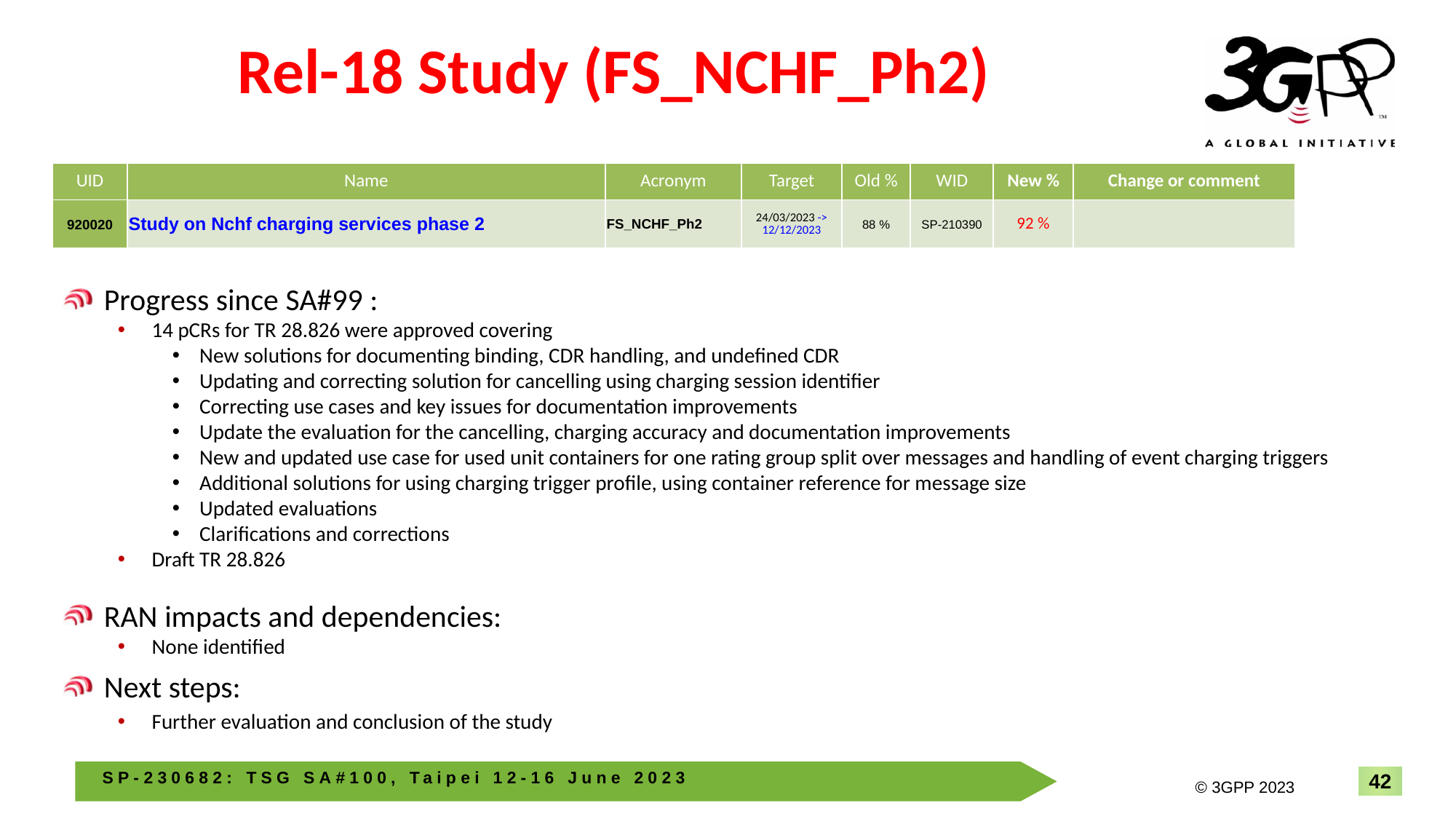

# Rel-18 Study (FS_NCHF_Ph2)
| UID | Name | Acronym | Target | Old % | WID | New % | Change or comment |
| --- | --- | --- | --- | --- | --- | --- | --- |
| 920020 | Study on Nchf charging services phase 2 | FS\_NCHF\_Ph2 | 24/03/2023 -> 12/12/2023 | 88 % | SP-210390 | 92 % |  |
Progress since SA#99 :
14 pCRs for TR 28.826 were approved covering
New solutions for documenting binding, CDR handling, and undefined CDR
Updating and correcting solution for cancelling using charging session identifier
Correcting use cases and key issues for documentation improvements
Update the evaluation for the cancelling, charging accuracy and documentation improvements
New and updated use case for used unit containers for one rating group split over messages and handling of event charging triggers
Additional solutions for using charging trigger profile, using container reference for message size
Updated evaluations
Clarifications and corrections
Draft TR 28.826

RAN impacts and dependencies:
None identified
Next steps:
Further evaluation and conclusion of the study